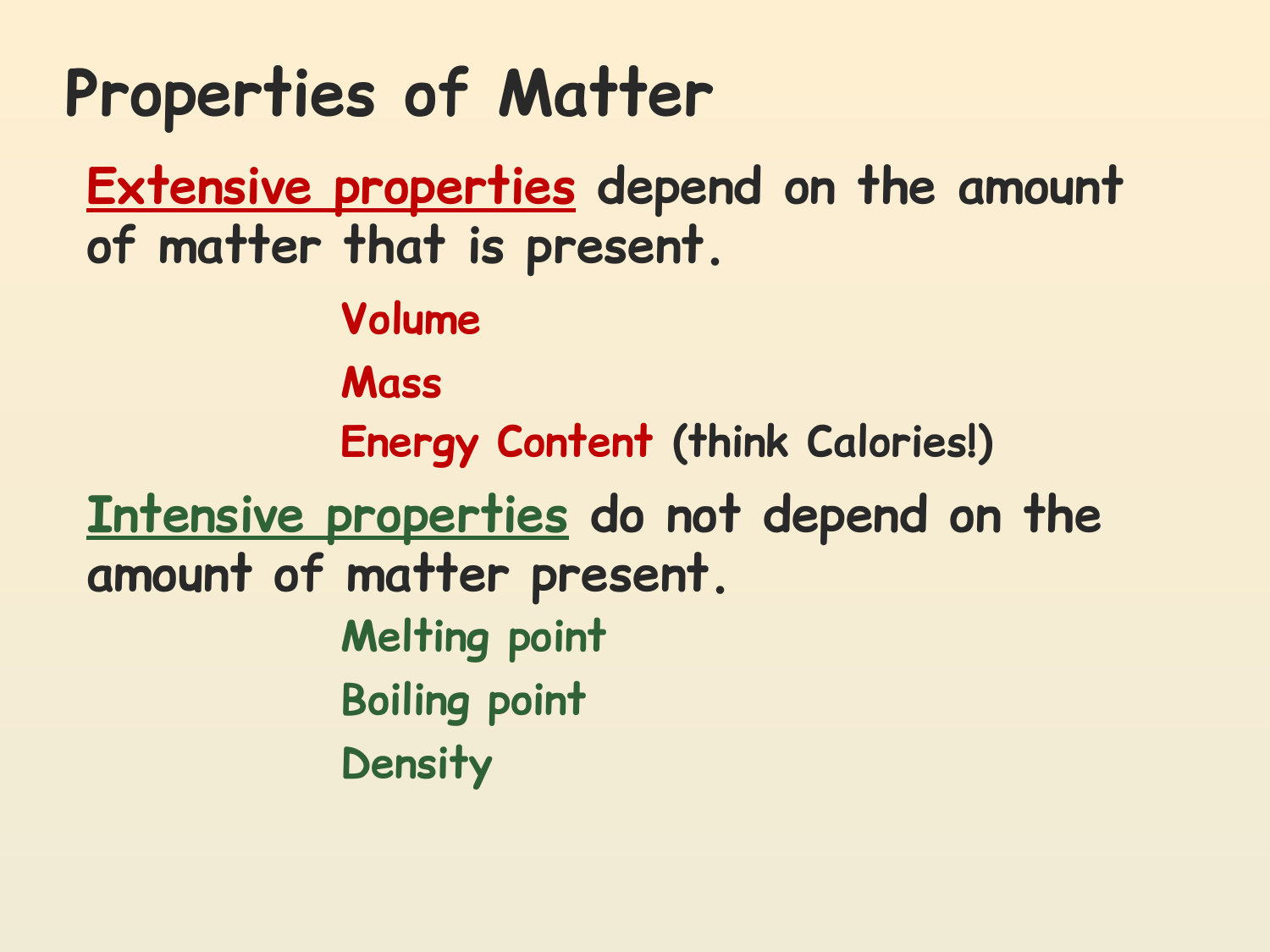

# Properties of Matter
Extensive properties depend on the amount of matter that is present.
Volume
Mass
Energy Content (think Calories!)
Intensive properties do not depend on the amount of matter present.
Melting point
Boiling point
Density